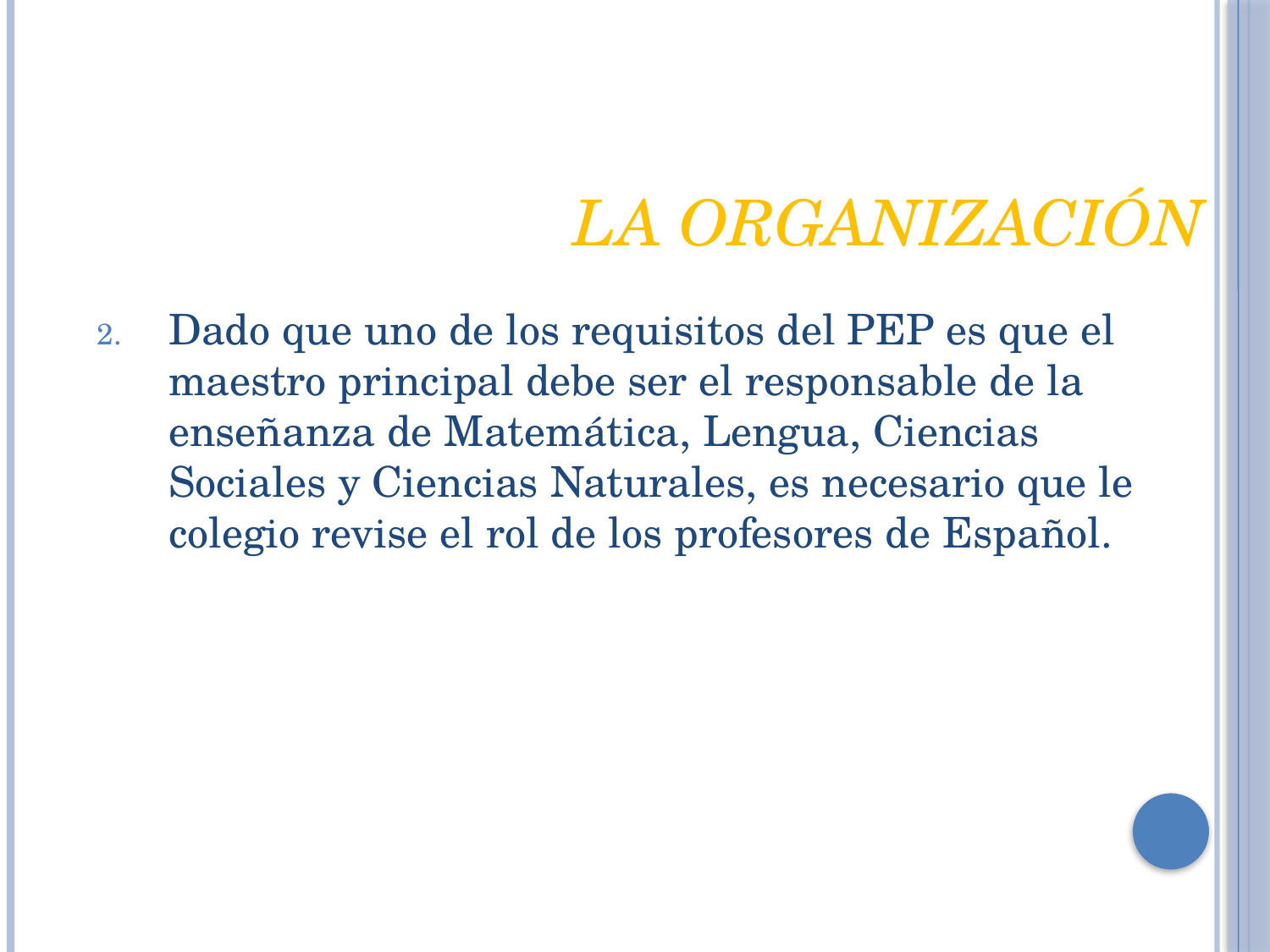

# La Organización
Dado que uno de los requisitos del PEP es que el maestro principal debe ser el responsable de la enseñanza de Matemática, Lengua, Ciencias Sociales y Ciencias Naturales, es necesario que le colegio revise el rol de los profesores de Español.